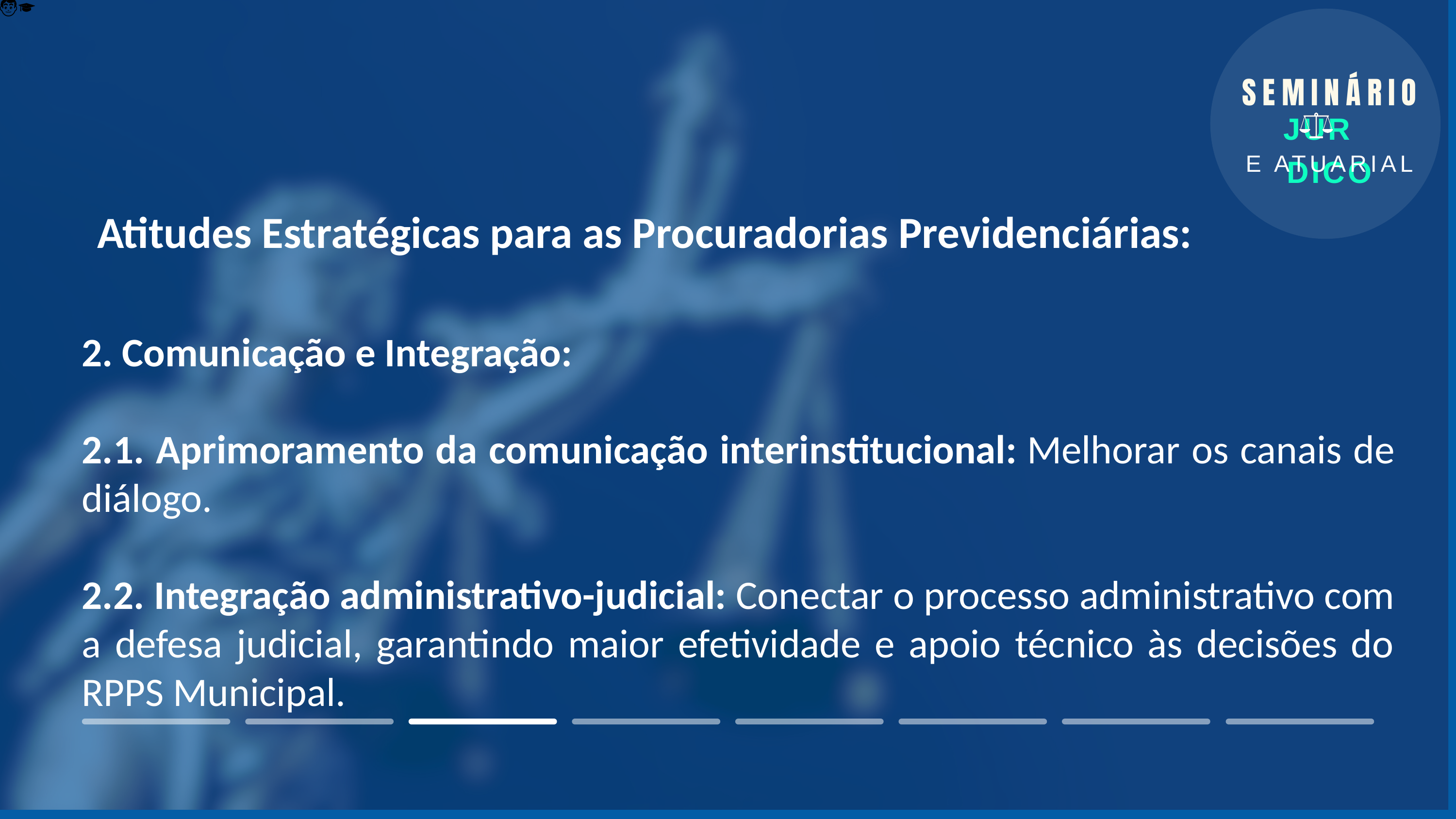

👨‍🎓

SEMINÁRIO
JUR   DICO

E ATUARIAL
Atitudes Estratégicas para as Procuradorias Previdenciárias:
2. Comunicação e Integração:

2.1. Aprimoramento da comunicação interinstitucional: Melhorar os canais de diálogo.

2.2. Integração administrativo-judicial: Conectar o processo administrativo com a defesa judicial, garantindo maior efetividade e apoio técnico às decisões do RPPS Municipal.